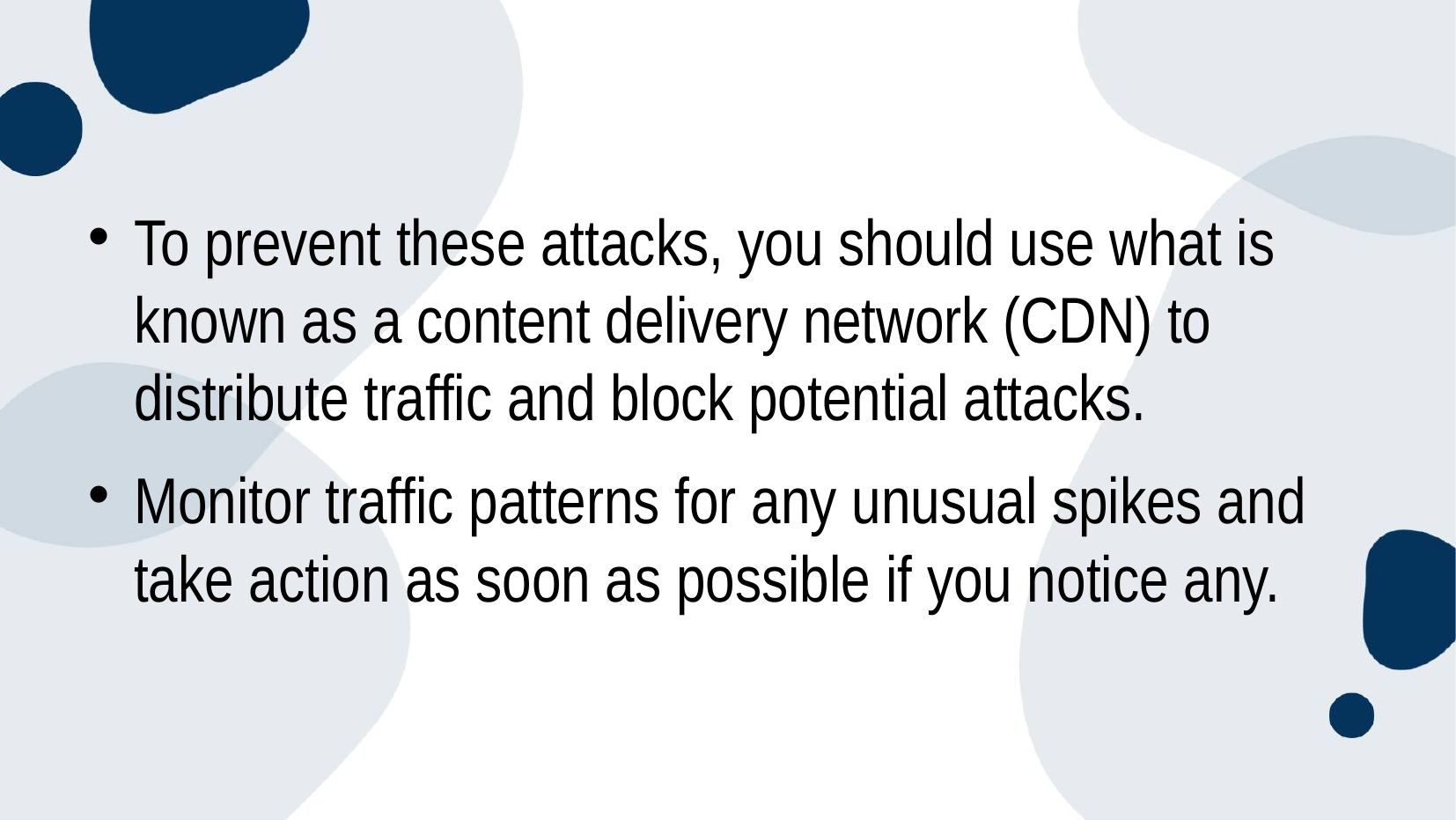

#
To prevent these attacks, you should use what is known as a content delivery network (CDN) to distribute traffic and block potential attacks.
Monitor traffic patterns for any unusual spikes and take action as soon as possible if you notice any.